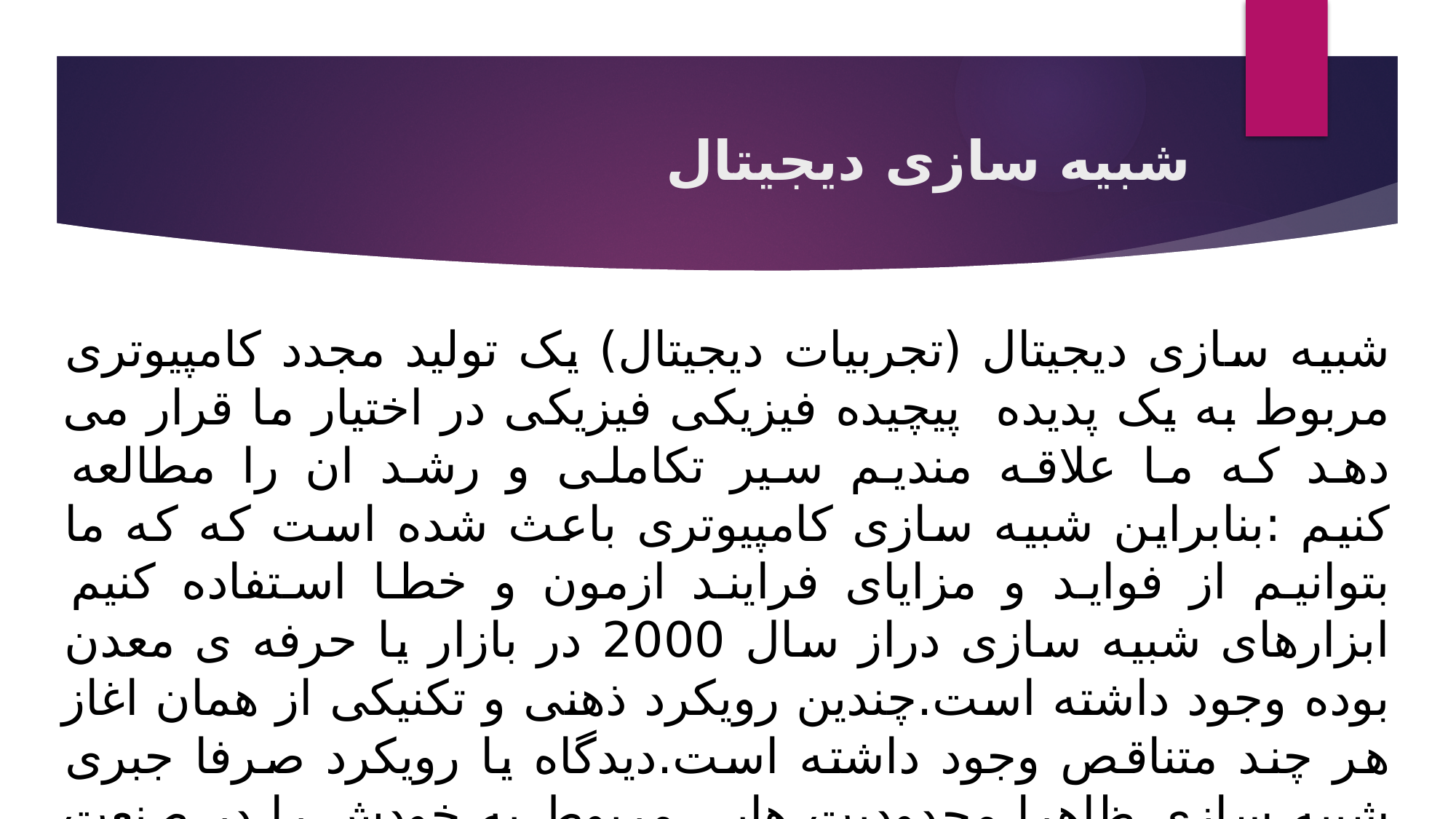

# شبیه سازی دیجیتال
شبیه سازی دیجیتال (تجربیات دیجیتال) یک تولید مجدد کامپیوتری مربوط به یک پدیده  پیچیده فیزیکی فیزیکی در اختیار ما قرار می دهد که ما علاقه مندیم سیر تکاملی و رشد ان را مطالعه کنیم :بنابراین شبیه سازی کامپیوتری باعث شده است که که ما بتوانیم از فواید و مزایای فرایند ازمون و خطا استفاده کنیم ابزارهای شبیه سازی دراز سال 2000 در بازار یا حرفه ی معدن بوده وجود داشته است.چندین رویکرد ذهنی و تکنیکی از همان اغاز هر چند متناقص وجود داشته است.دیدگاه یا رویکرد صرفا جبری شبیه سازی ظاهرا محدودیت هایی مربوط به خودش را در صنعت و معدن بیشتر از جاهای دیگر نشان می دهد.